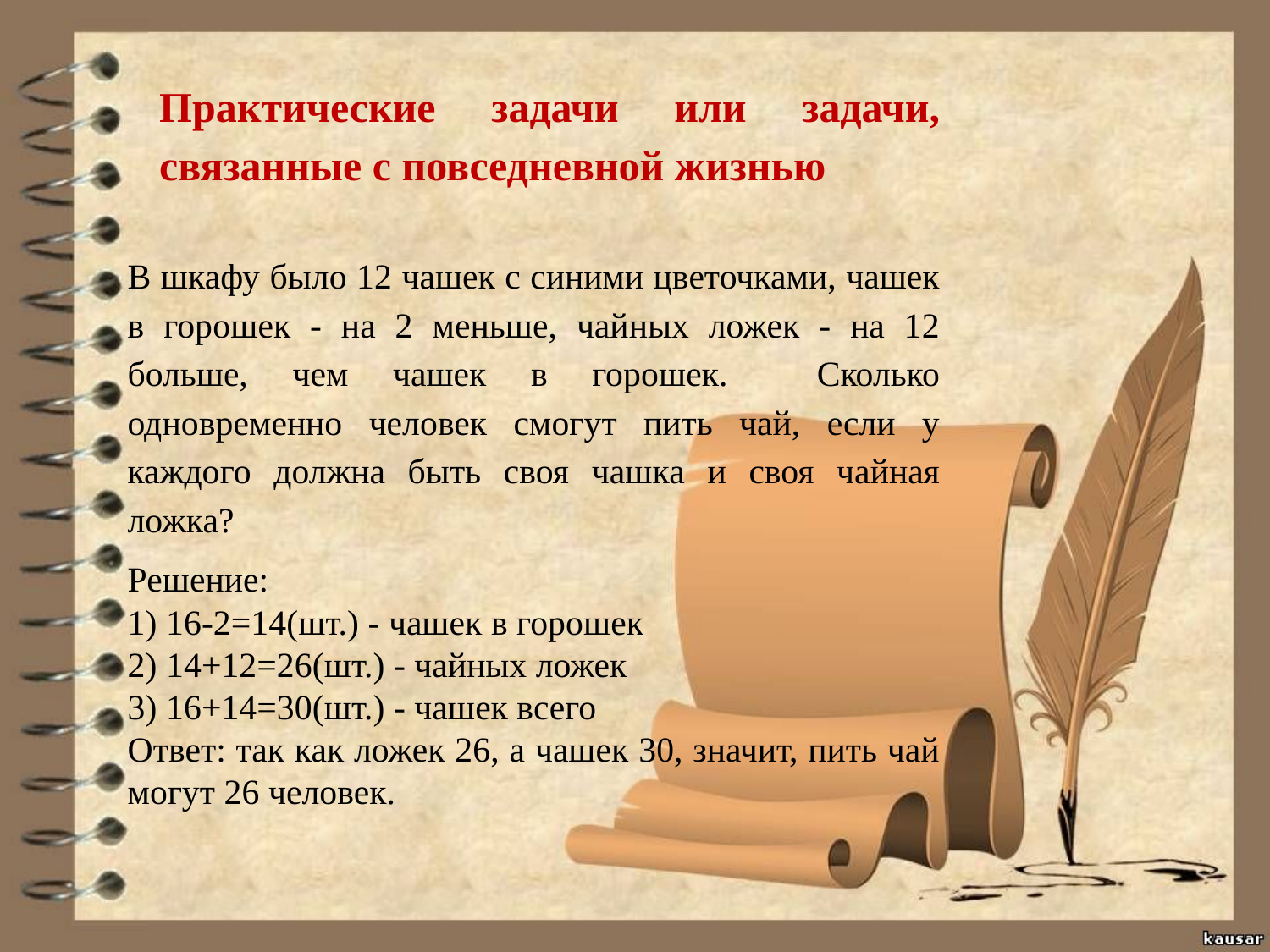

Практические задачи или задачи, связанные с повседневной жизнью

В шкафу было 12 чашек с синими цветочками, чашек в горошек - на 2 меньше, чайных ложек - на 12 больше, чем чашек в горошек.  Сколько одновременно человек смогут пить чай, если у каждого должна быть своя чашка и своя чайная ложка?
Решение:
1) 16-2=14(шт.) - чашек в горошек
2) 14+12=26(шт.) - чайных ложек
3) 16+14=30(шт.) - чашек всего
Ответ: так как ложек 26, а чашек 30, значит, пить чай могут 26 человек.